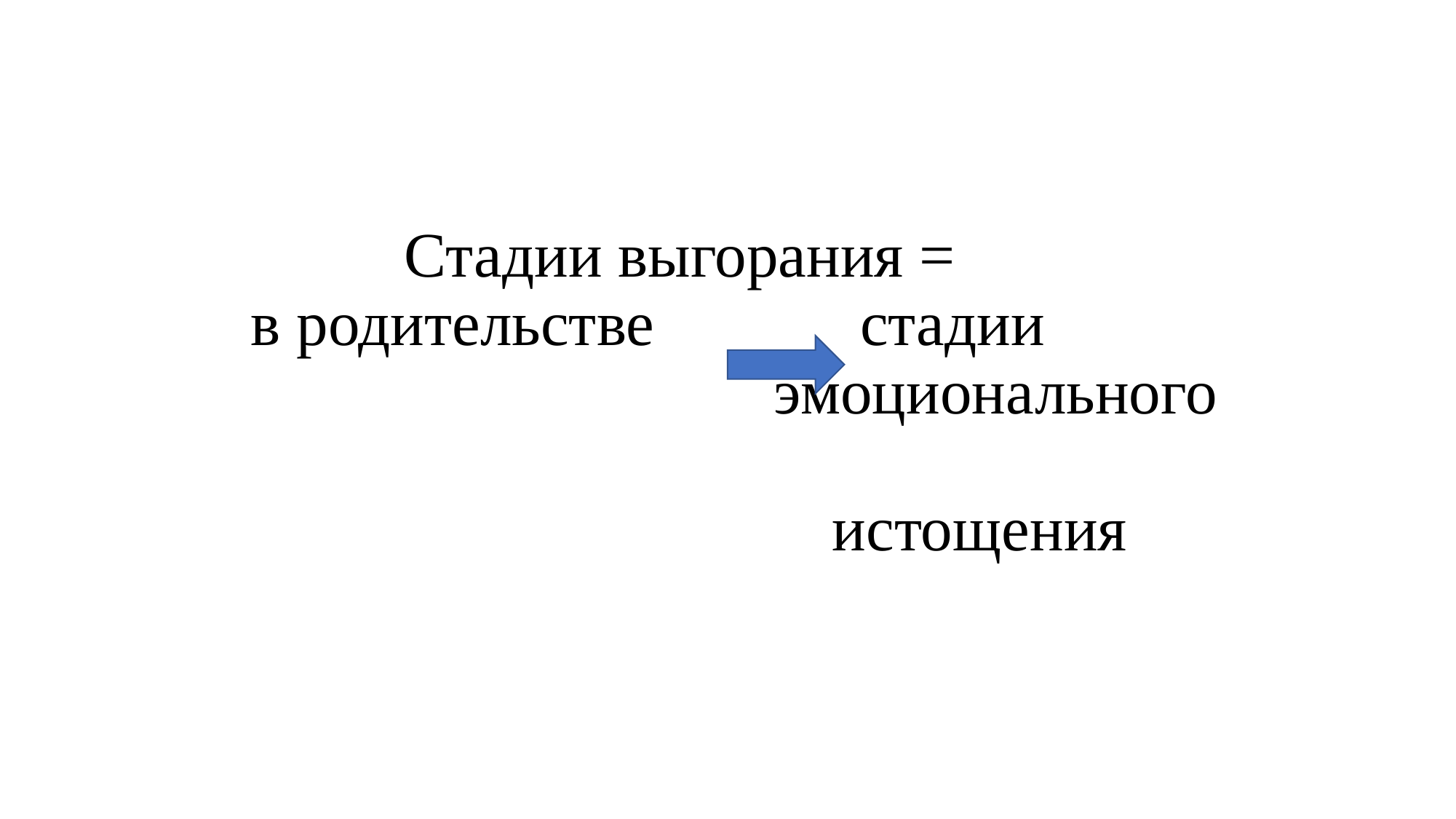

# Стадии выгорания = в родительстве             стадии эмоционального истощения